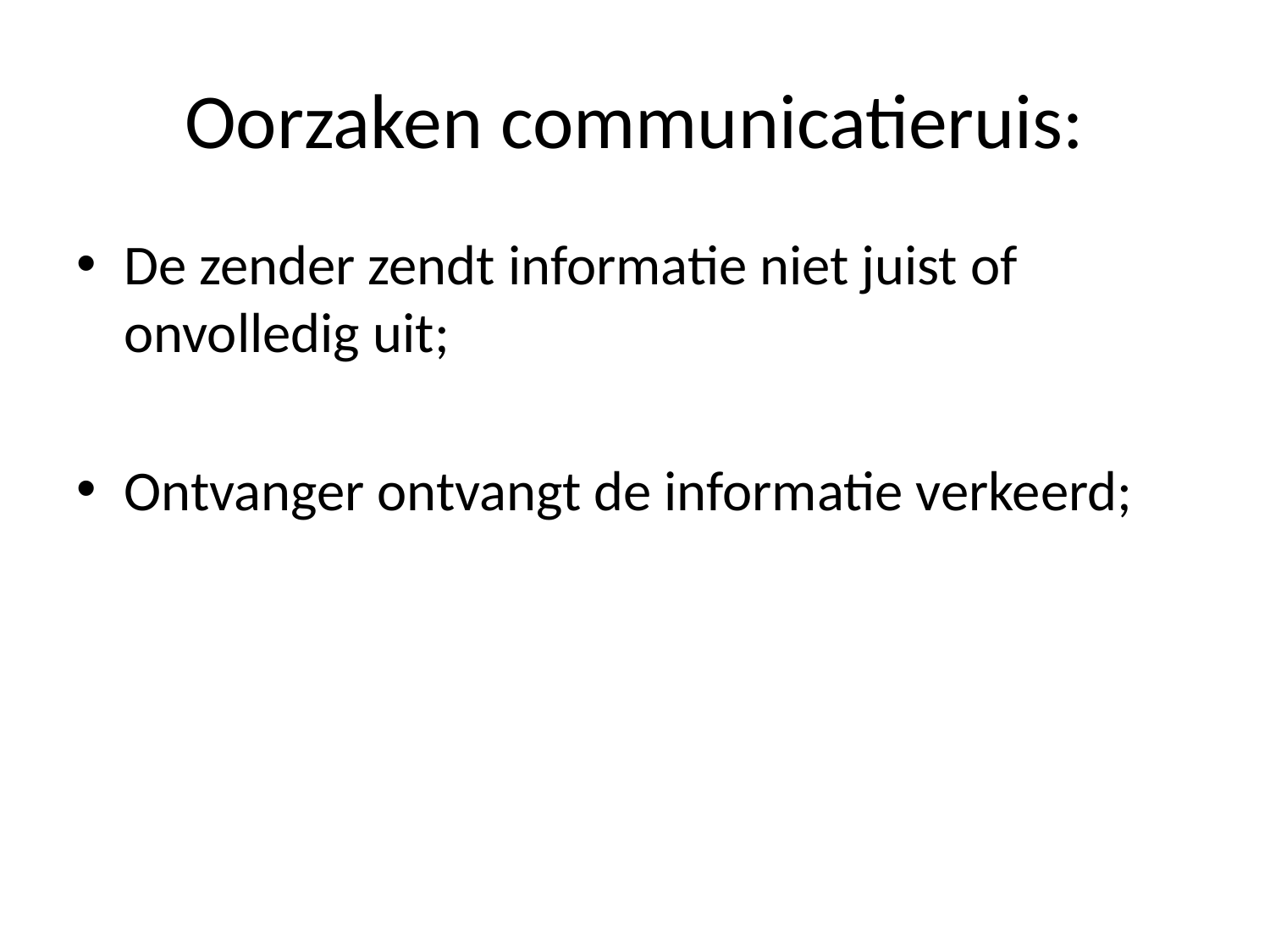

# Oorzaken communicatieruis:
De zender zendt informatie niet juist of onvolledig uit;

Ontvanger ontvangt de informatie verkeerd;